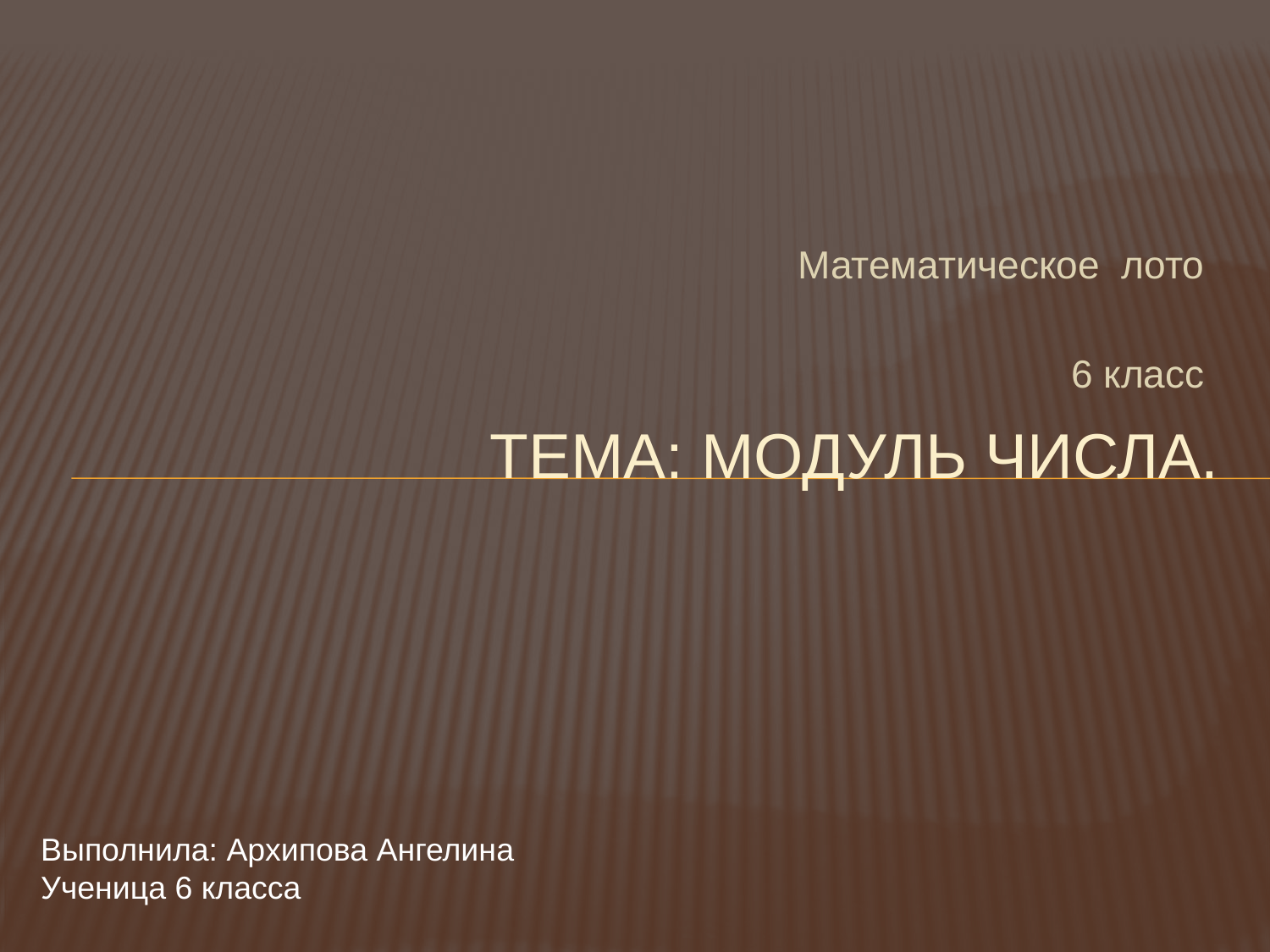

Математическое  лото

                                                            6 класс
# Тема: Модуль числа.
Выполнила: Архипова Ангелина
Ученица 6 класса